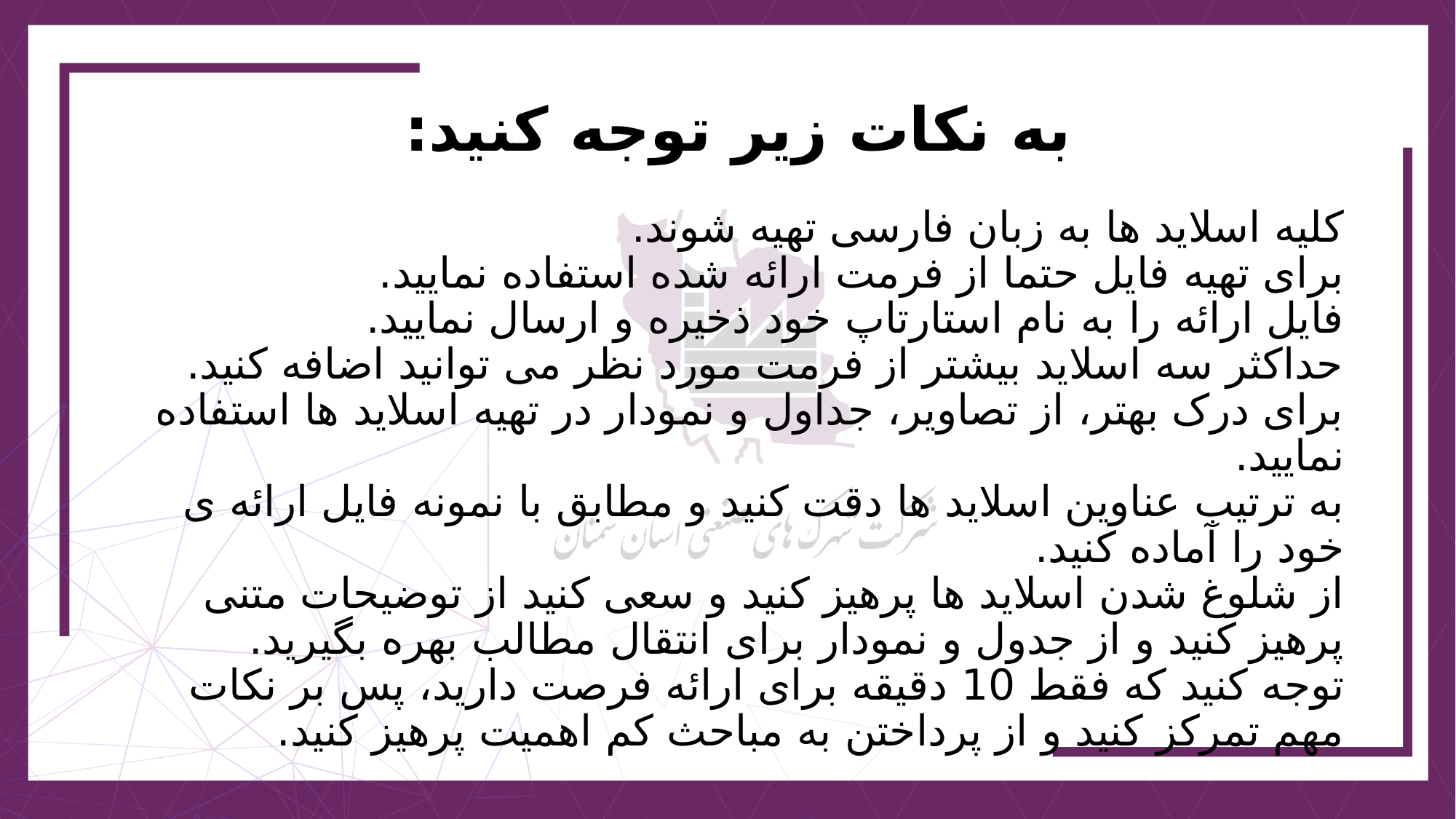

به نکات زير توجه کنيد:
# کليه اسلايد ها به زبان فارسی تهيه شوند. برای تهيه فايل حتما از فرمت ارائه شده استفاده نماييد. فايل ارائه را به نام استارتاپ خود ذخيره و ارسال نماييد. حداکثر سه اسلايد بيشتر از فرمت مورد نظر می توانيد اضافه کنيد. برای درک بهتر، از تصاوير، جداول و نمودار در تهيه اسلايد ها استفاده نماييد. به ترتيب عناوين اسلايد ها دقت کنيد و مطابق با نمونه فايل ارائه ی خود را آماده کنيد. از شلوغ شدن اسلايد ها پرهيز کنيد و سعی کنيد از توضيحات متنی پرهيز کنيد و از جدول و نمودار برای انتقال مطالب بهره بگيريد. توجه کنيد که فقط 10 دقيقه برای ارائه فرصت داريد، پس بر نکات مهم تمرکز کنيد و از پرداختن به مباحث کم اهميت پرهيز کنيد.